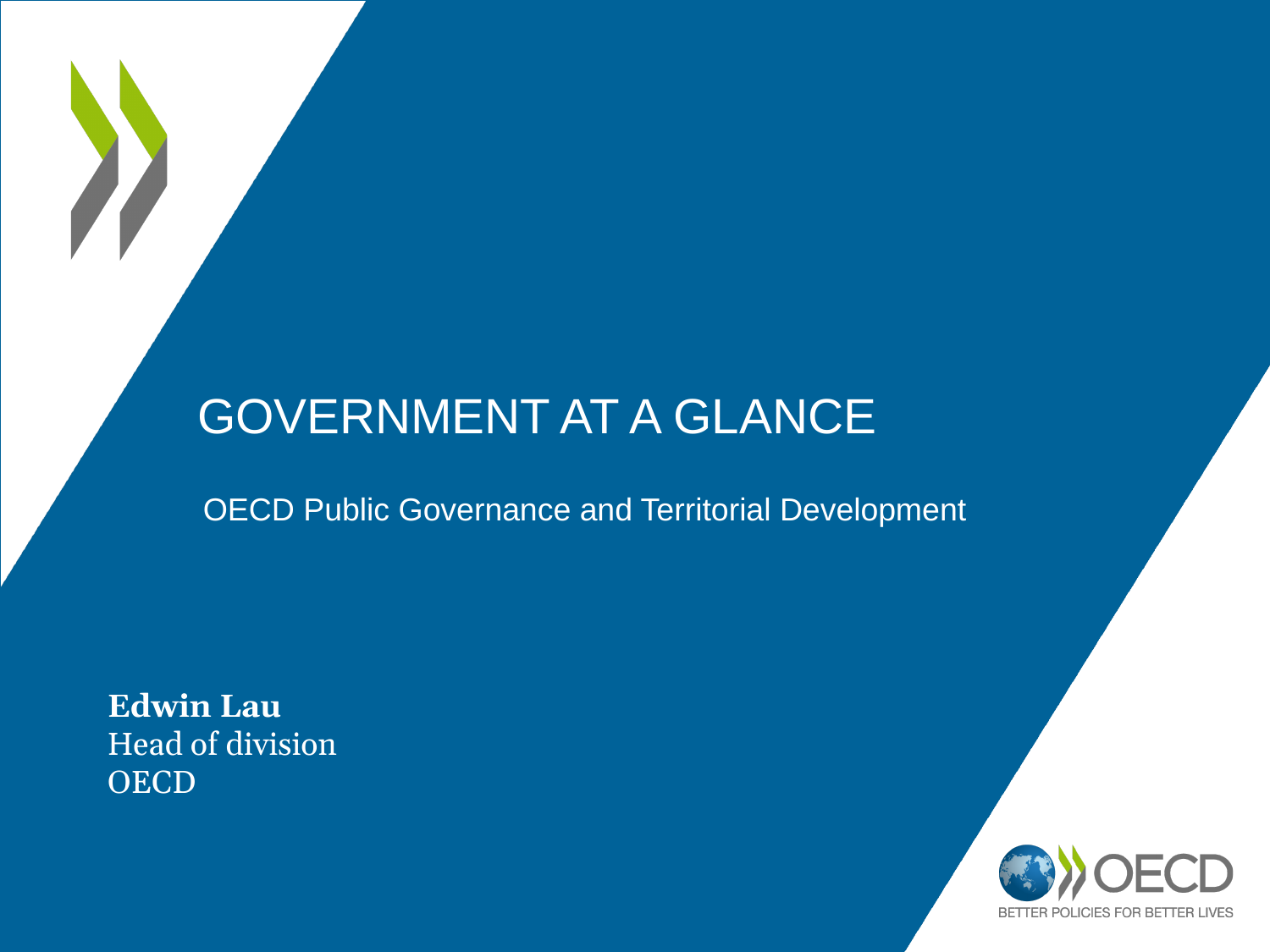

# Government at a glance
    OECD Public Governance and Territorial Development
Edwin Lau
Head of division
OECD